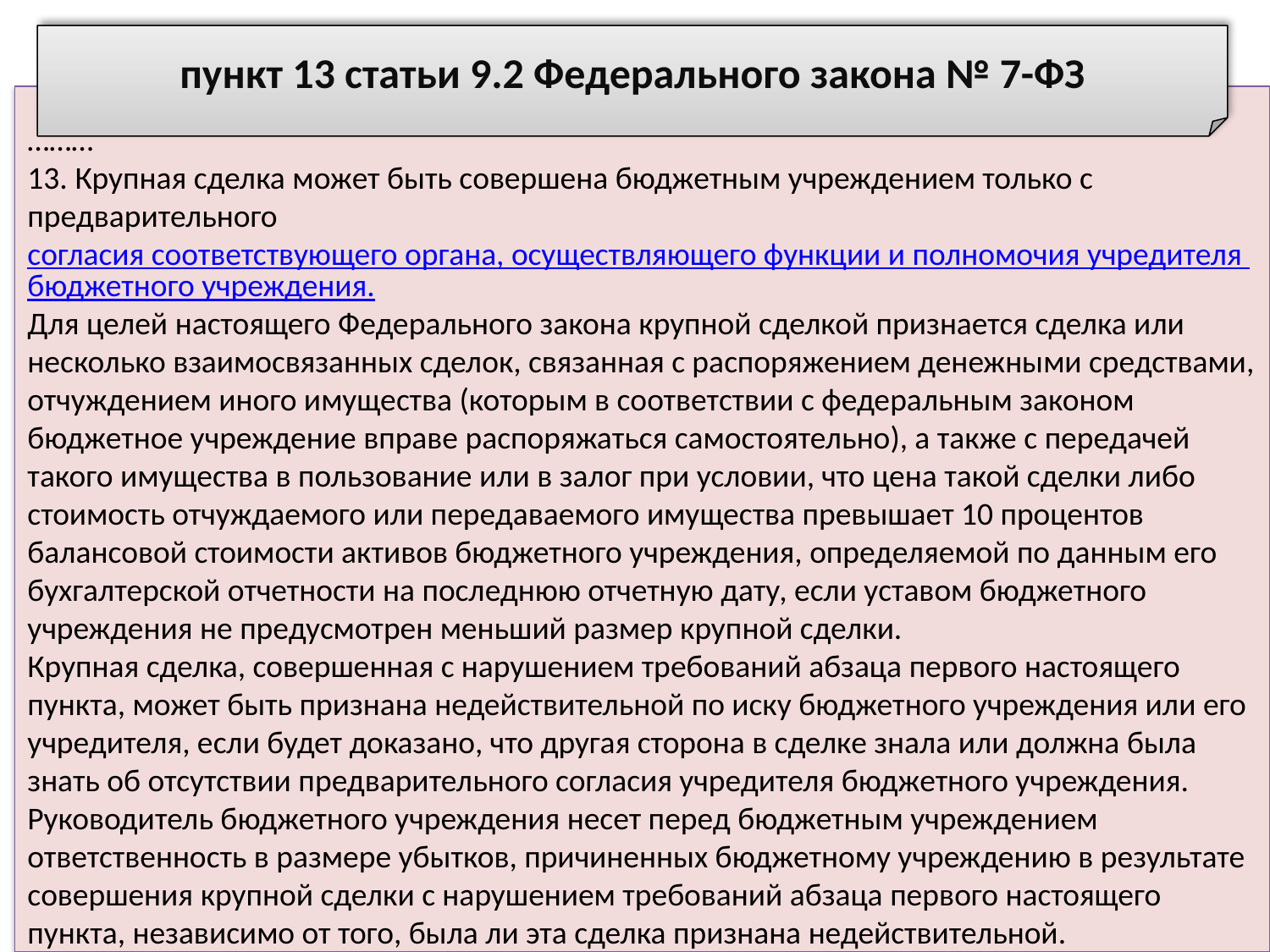

пункт 13 статьи 9.2 Федерального закона № 7-ФЗ

………
13. Крупная сделка может быть совершена бюджетным учреждением только с предварительного согласия соответствующего органа, осуществляющего функции и полномочия учредителя бюджетного учреждения.
Для целей настоящего Федерального закона крупной сделкой признается сделка или несколько взаимосвязанных сделок, связанная с распоряжением денежными средствами, отчуждением иного имущества (которым в соответствии с федеральным законом бюджетное учреждение вправе распоряжаться самостоятельно), а также с передачей такого имущества в пользование или в залог при условии, что цена такой сделки либо стоимость отчуждаемого или передаваемого имущества превышает 10 процентов балансовой стоимости активов бюджетного учреждения, определяемой по данным его бухгалтерской отчетности на последнюю отчетную дату, если уставом бюджетного учреждения не предусмотрен меньший размер крупной сделки.
Крупная сделка, совершенная с нарушением требований абзаца первого настоящего пункта, может быть признана недействительной по иску бюджетного учреждения или его учредителя, если будет доказано, что другая сторона в сделке знала или должна была знать об отсутствии предварительного согласия учредителя бюджетного учреждения.
Руководитель бюджетного учреждения несет перед бюджетным учреждением ответственность в размере убытков, причиненных бюджетному учреждению в результате совершения крупной сделки с нарушением требований абзаца первого настоящего пункта, независимо от того, была ли эта сделка признана недействительной.

…..